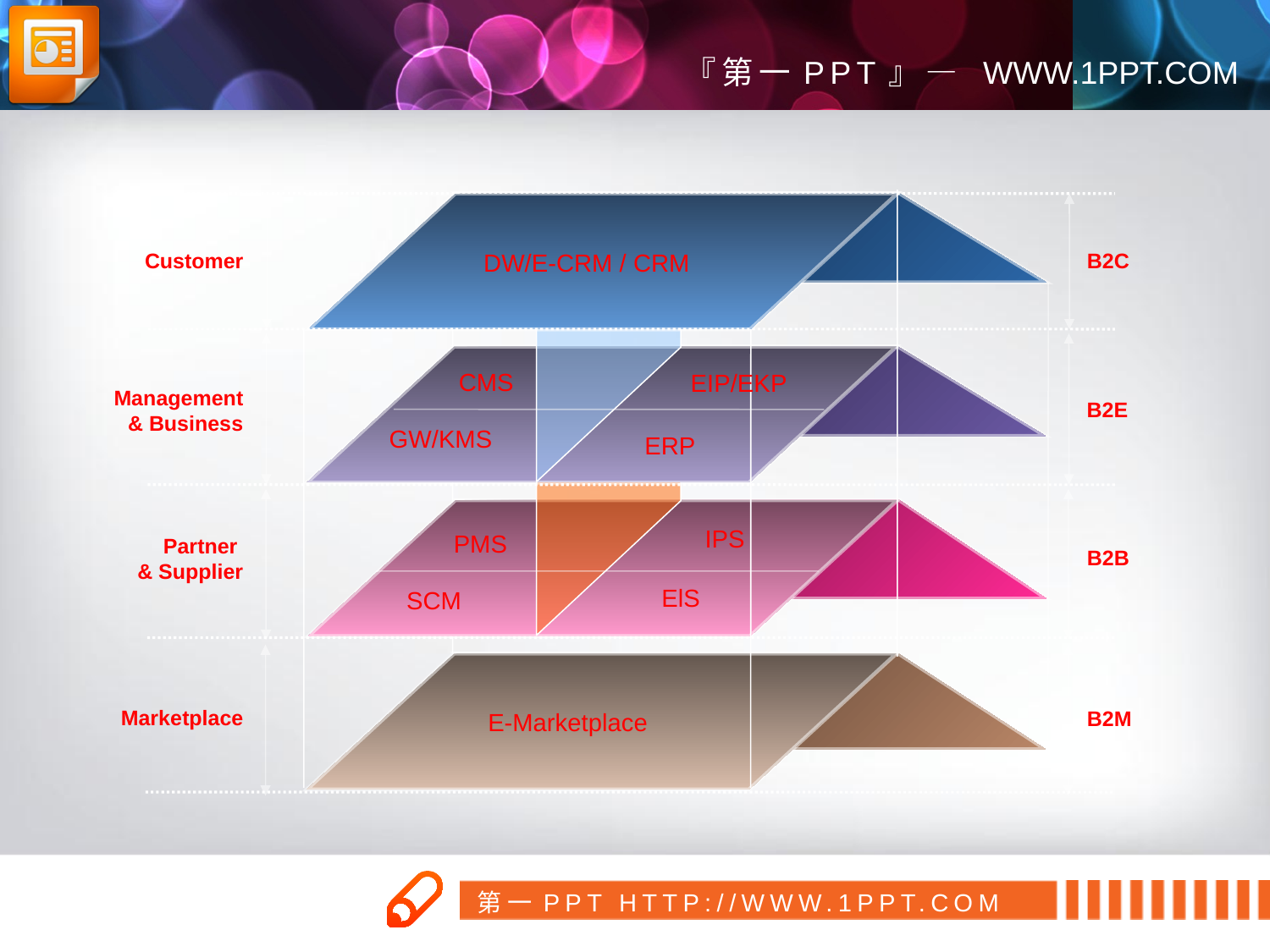

Customer
DW/E-CRM / CRM
B2C

CMS
EIP/EKP
Management
& Business
B2E

GW/KMS
ERP

IPS
PMS
Partner
& Supplier
B2B

ElS
SCM

Marketplace
B2M
E-Marketplace